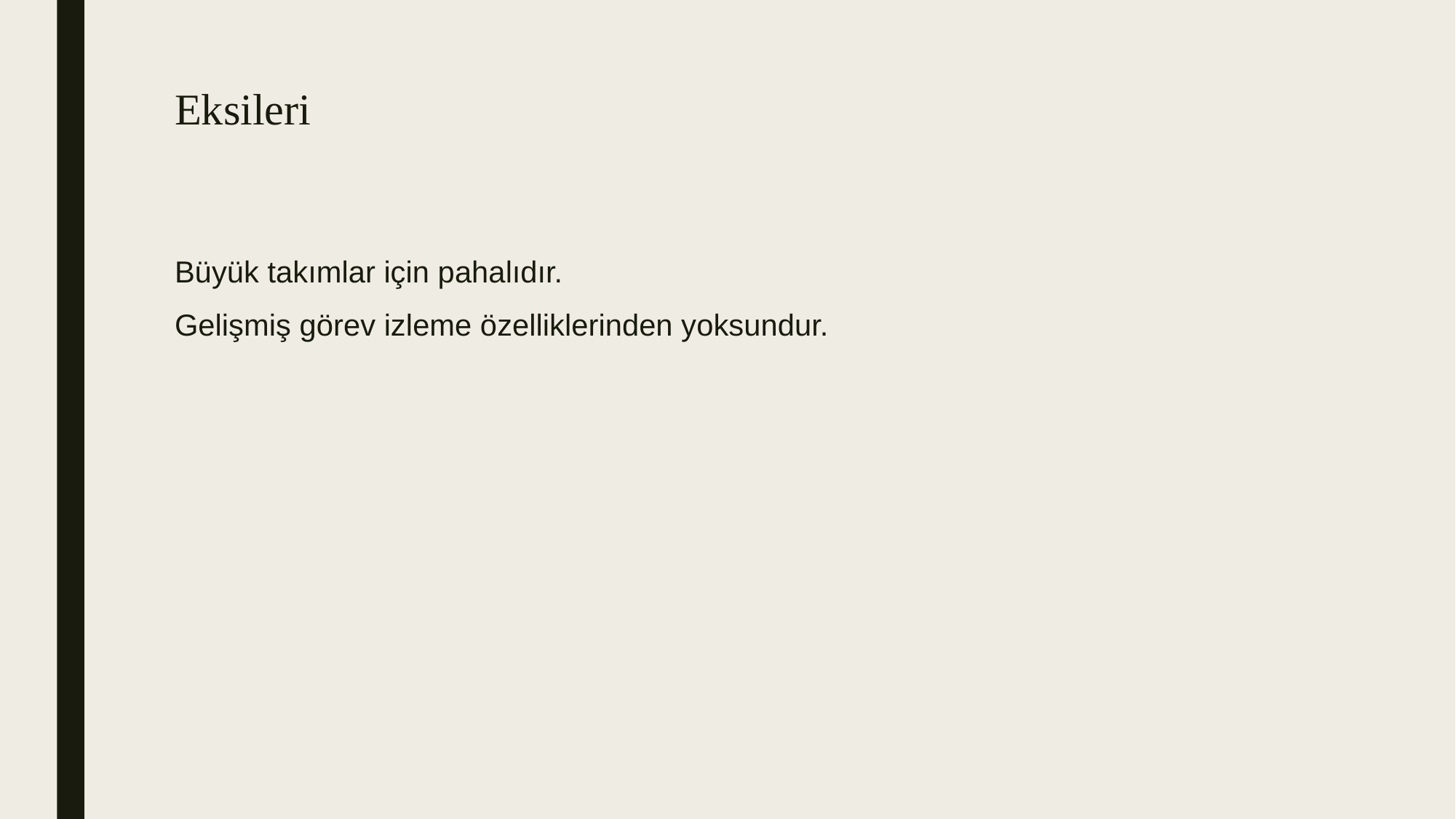

# Eksileri
Büyük takımlar için pahalıdır.
Gelişmiş görev izleme özelliklerinden yoksundur.